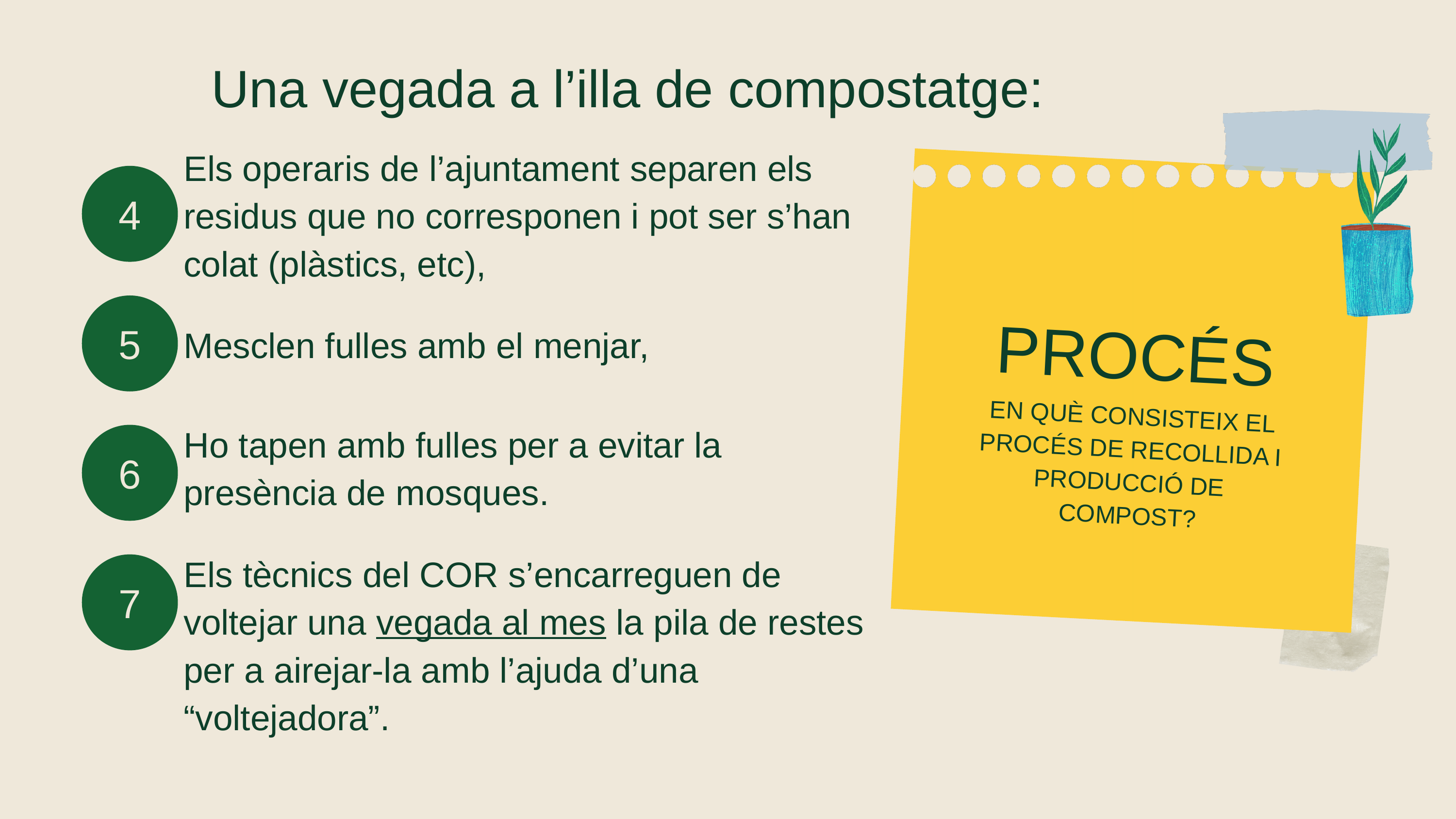

Una vegada a l’illa de compostatge:

Els operaris de l’ajuntament separen els residus que no corresponen i pot ser s’han colat (plàstics, etc),

4

5
PROCÉS
EN QUÈ CONSISTEIX EL PROCÉS DE RECOLLIDA I PRODUCCIÓ DE COMPOST?
Mesclen fulles amb el menjar,
Ho tapen amb fulles per a evitar la presència de mosques.

6

Els tècnics del COR s’encarreguen de voltejar una vegada al mes la pila de restes per a airejar-la amb l’ajuda d’una “voltejadora”.

7